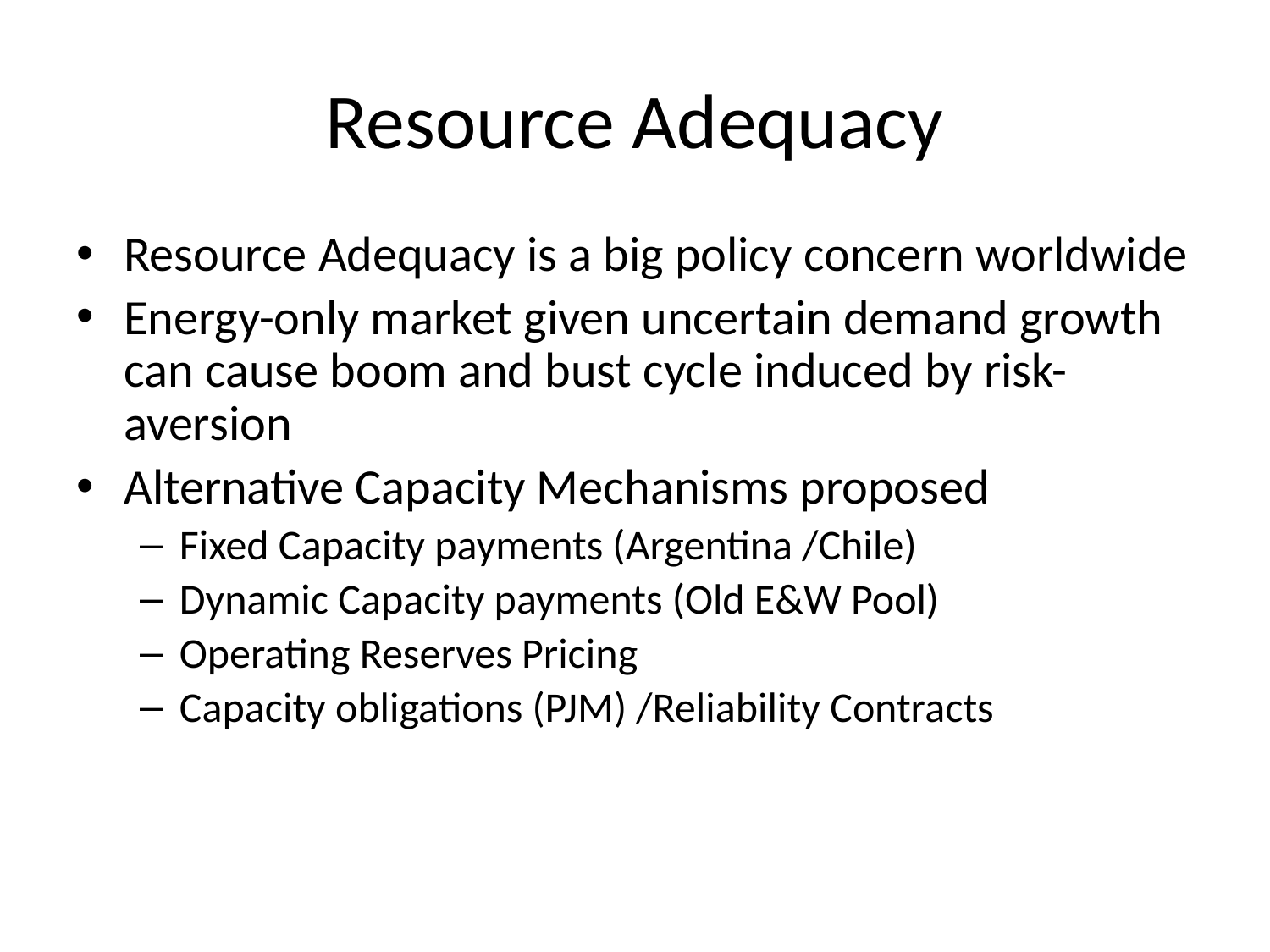

# Resource Adequacy
Resource Adequacy is a big policy concern worldwide
Energy-only market given uncertain demand growth can cause boom and bust cycle induced by risk-aversion
Alternative Capacity Mechanisms proposed
Fixed Capacity payments (Argentina /Chile)
Dynamic Capacity payments (Old E&W Pool)
Operating Reserves Pricing
Capacity obligations (PJM) /Reliability Contracts